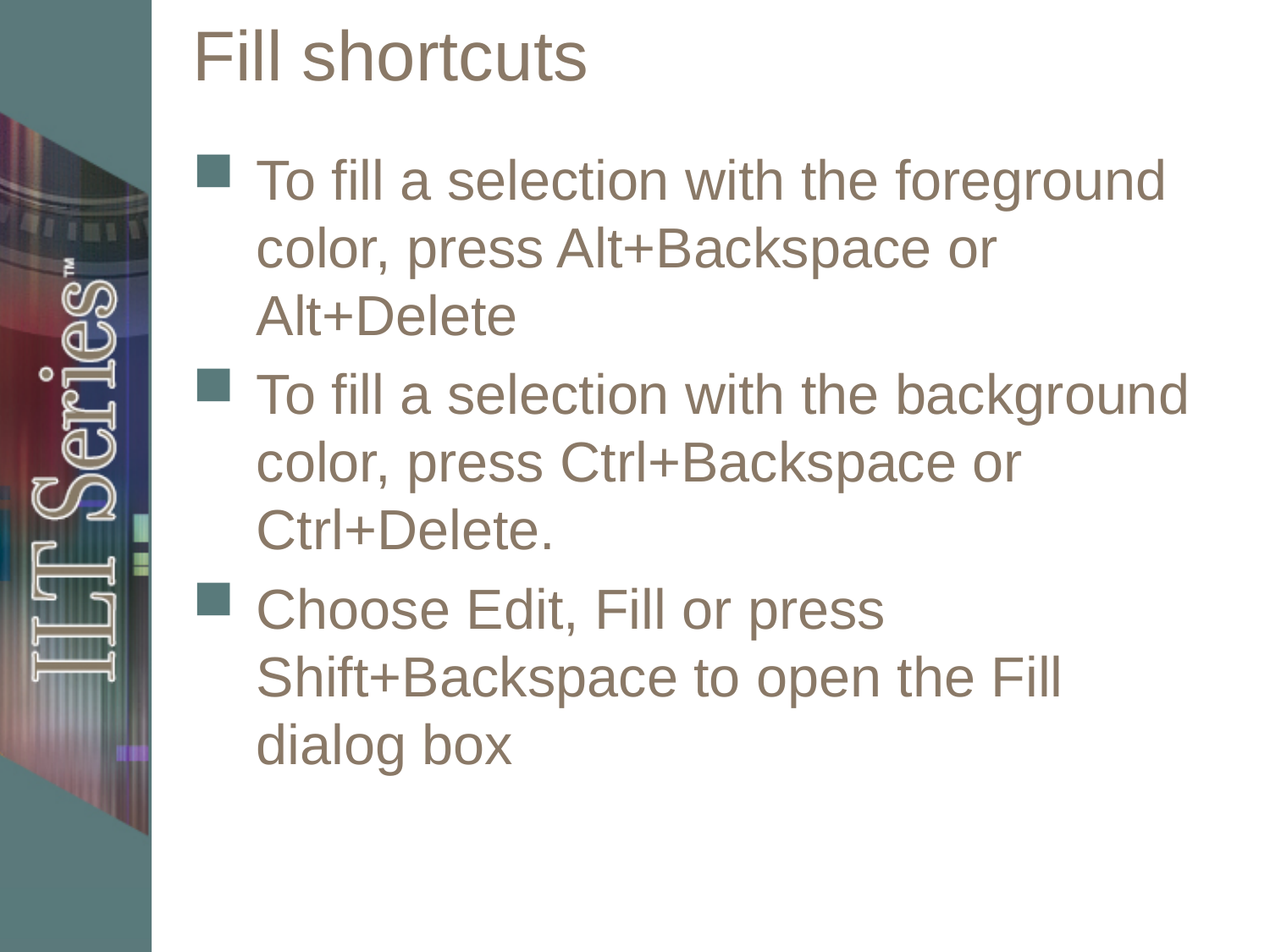

# Fill shortcuts
To fill a selection with the foreground color, press Alt+Backspace or Alt+Delete
To fill a selection with the background color, press Ctrl+Backspace or Ctrl+Delete.
Choose Edit, Fill or press Shift+Backspace to open the Fill dialog box